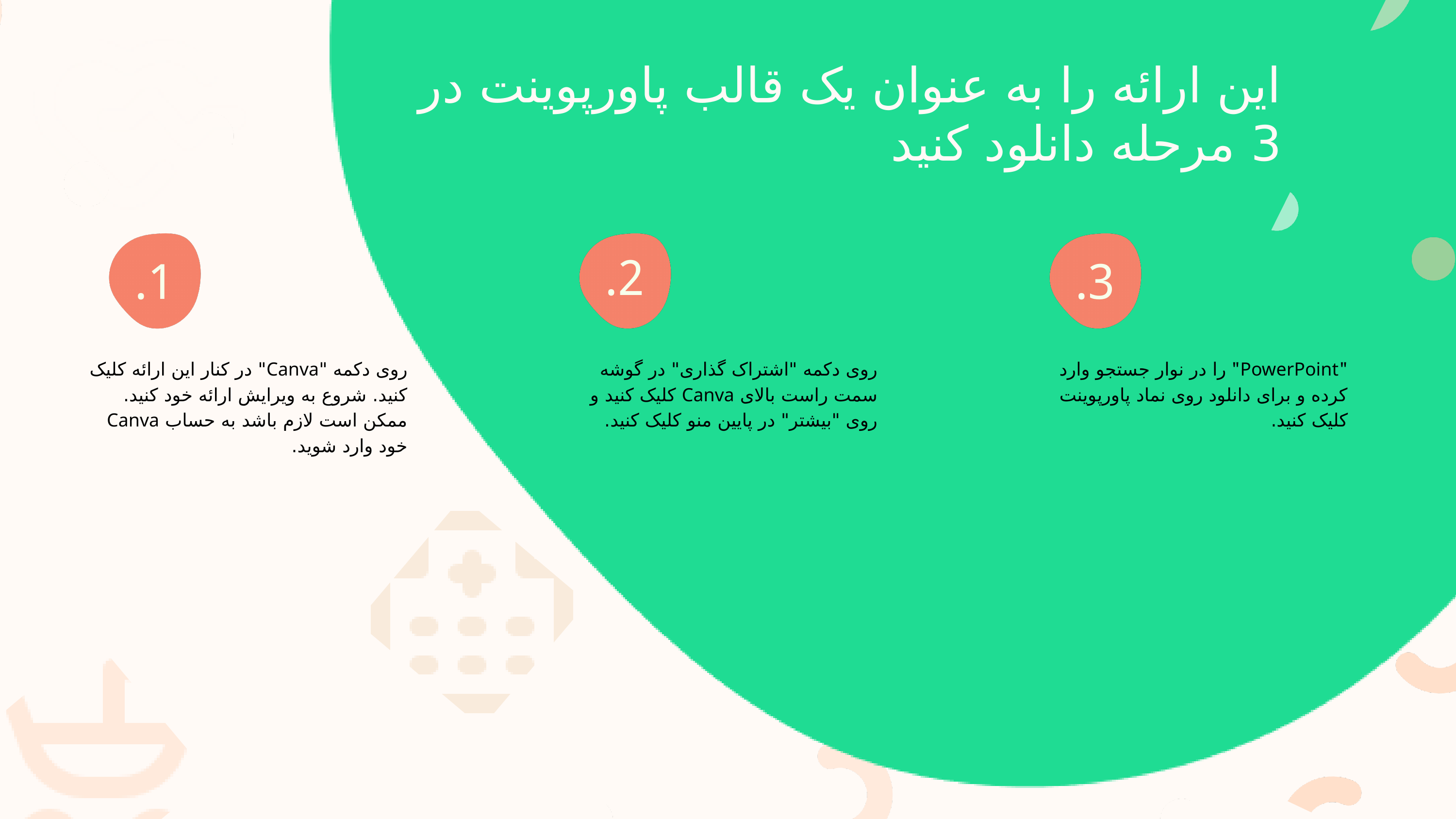

این ارائه را به عنوان یک قالب پاورپوینت در 3 مرحله دانلود کنید

1.

3.
2.

روی دکمه "Canva" در کنار این ارائه کلیک کنید. شروع به ویرایش ارائه خود کنید. ممکن است لازم باشد به حساب Canva خود وارد شوید.
روی دکمه "اشتراک گذاری" در گوشه سمت راست بالای Canva کلیک کنید و روی "بیشتر" در پایین منو کلیک کنید.
"PowerPoint" را در نوار جستجو وارد کرده و برای دانلود روی نماد پاورپوینت کلیک کنید.